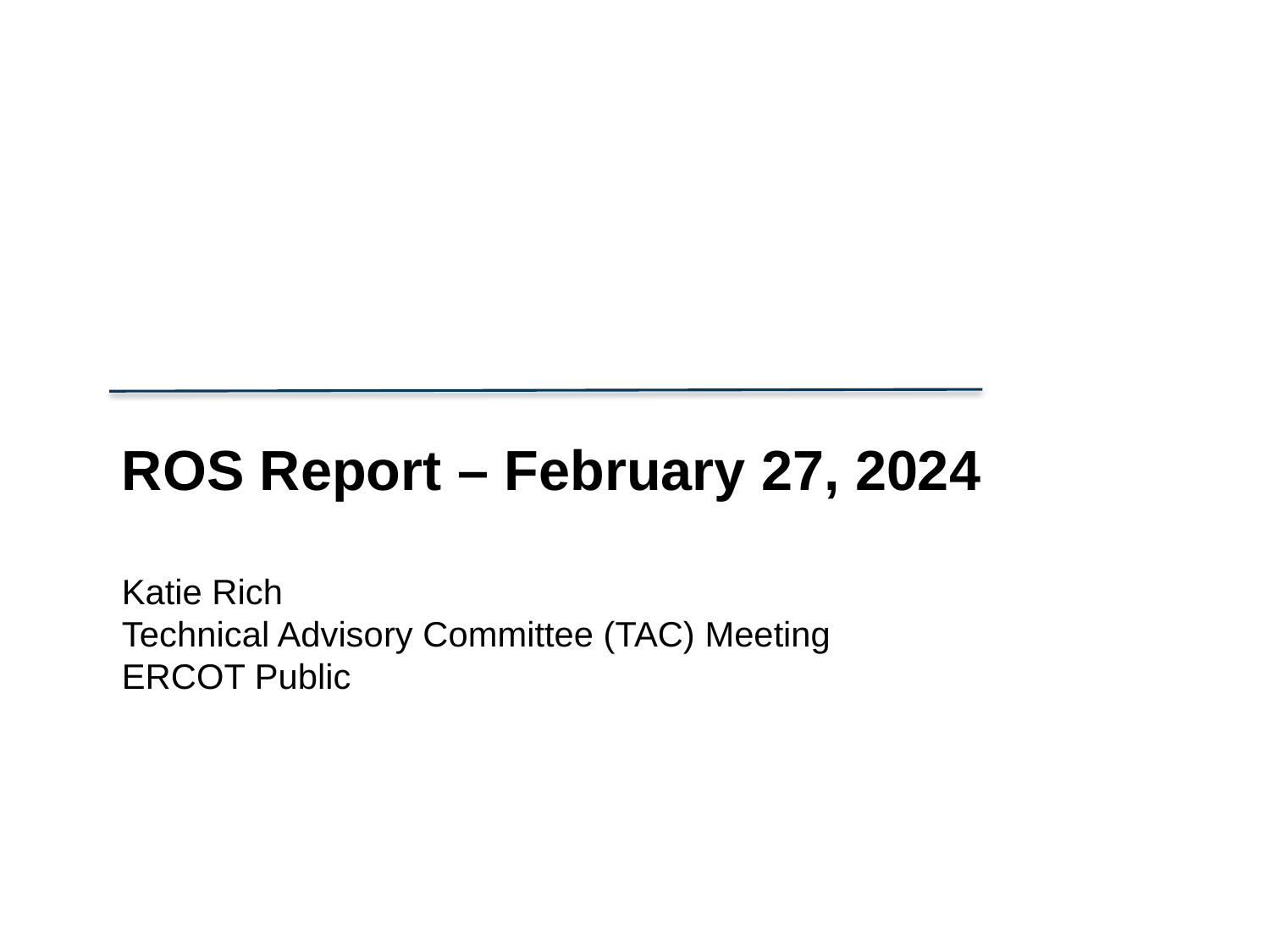

ROS Report – February 27, 2024

Katie Rich
Technical Advisory Committee (TAC) Meeting
ERCOT Public